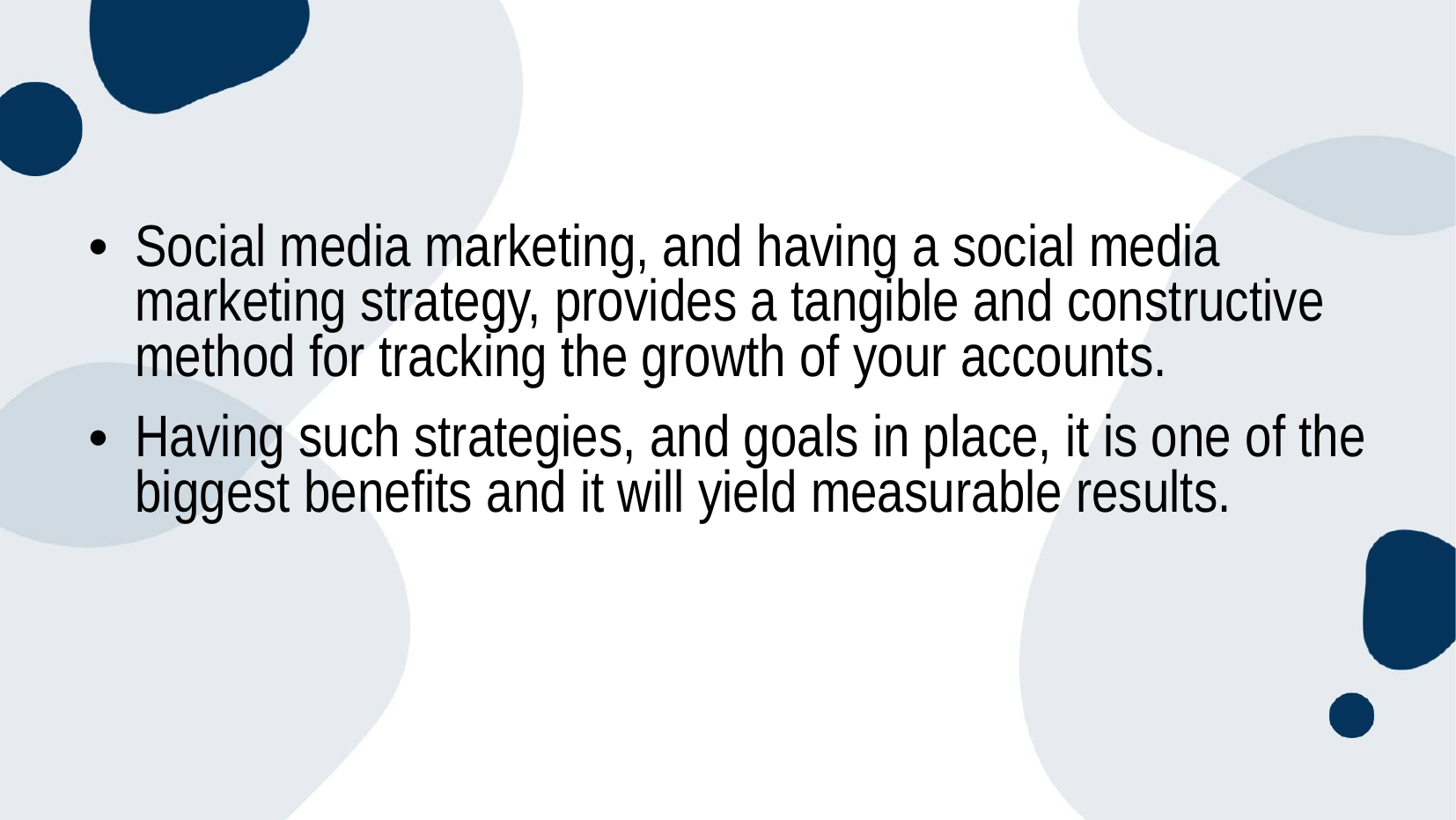

Social media marketing, and having a social media marketing strategy, provides a tangible and constructive method for tracking the growth of your accounts.
Having such strategies, and goals in place, it is one of the biggest benefits and it will yield measurable results.